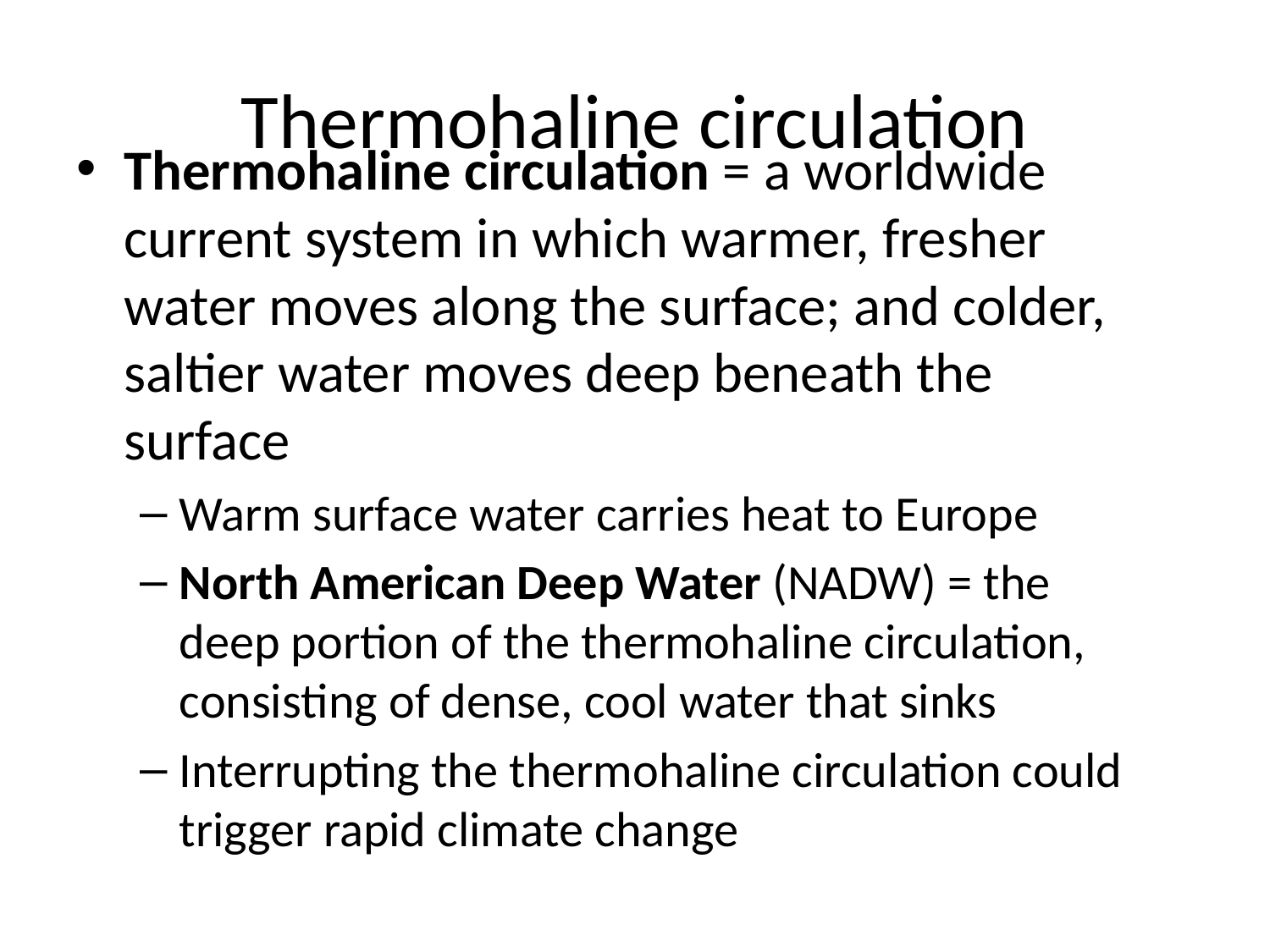

# Thermohaline circulation
Thermohaline circulation = a worldwide current system in which warmer, fresher water moves along the surface; and colder, saltier water moves deep beneath the surface
Warm surface water carries heat to Europe
North American Deep Water (NADW) = the deep portion of the thermohaline circulation, consisting of dense, cool water that sinks
Interrupting the thermohaline circulation could trigger rapid climate change